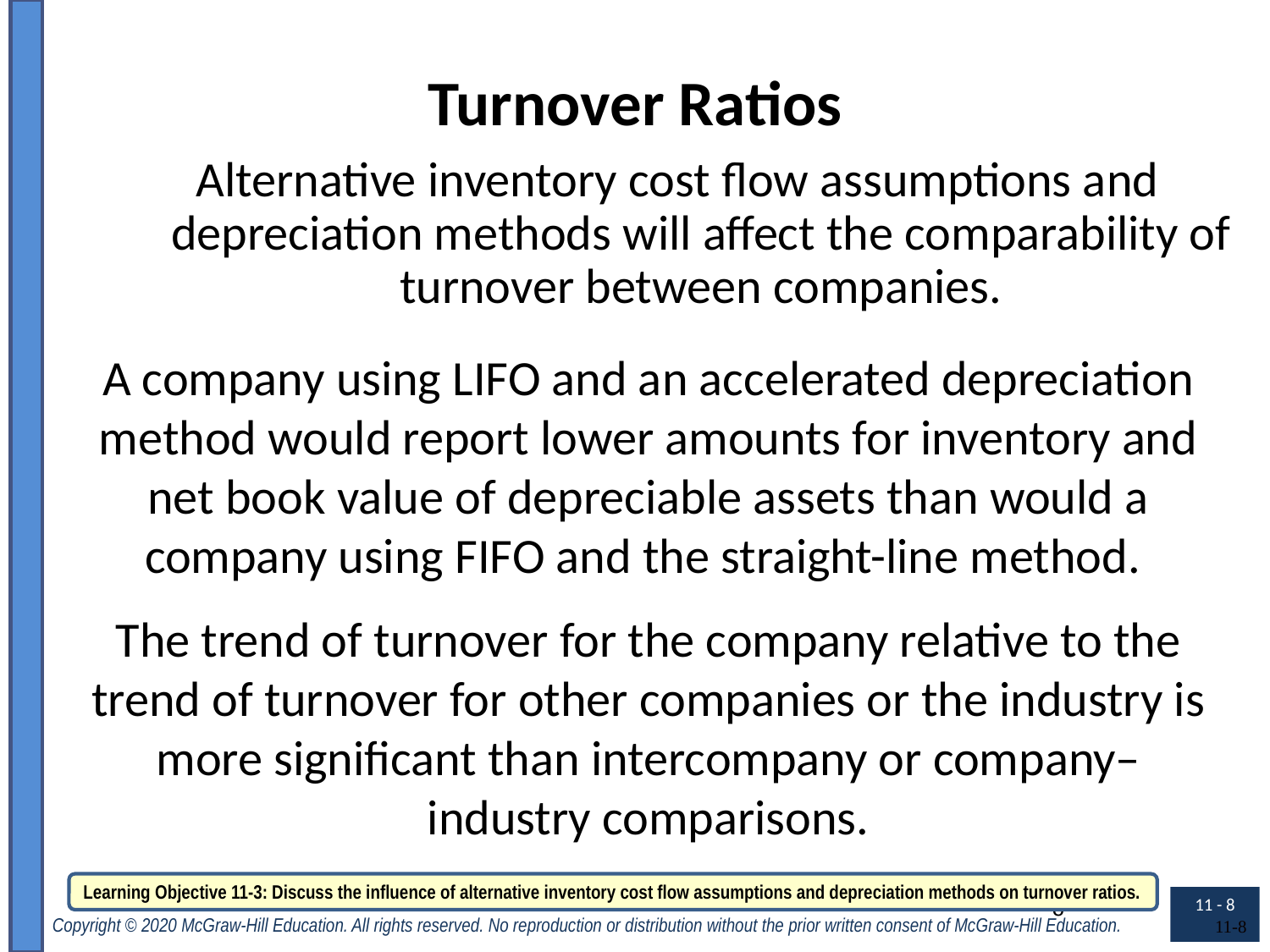

# Turnover Ratios
Alternative inventory cost flow assumptions and depreciation methods will affect the comparability of turnover between companies.
A company using LIFO and an accelerated depreciation method would report lower amounts for inventory and net book value of depreciable assets than would a company using FIFO and the straight-line method.
The trend of turnover for the company relative to the trend of turnover for other companies or the industry is more significant than intercompany or company–industry comparisons.
Learning Objective 11-3: Discuss the influence of alternative inventory cost flow assumptions and depreciation methods on turnover ratios.
8
11-8